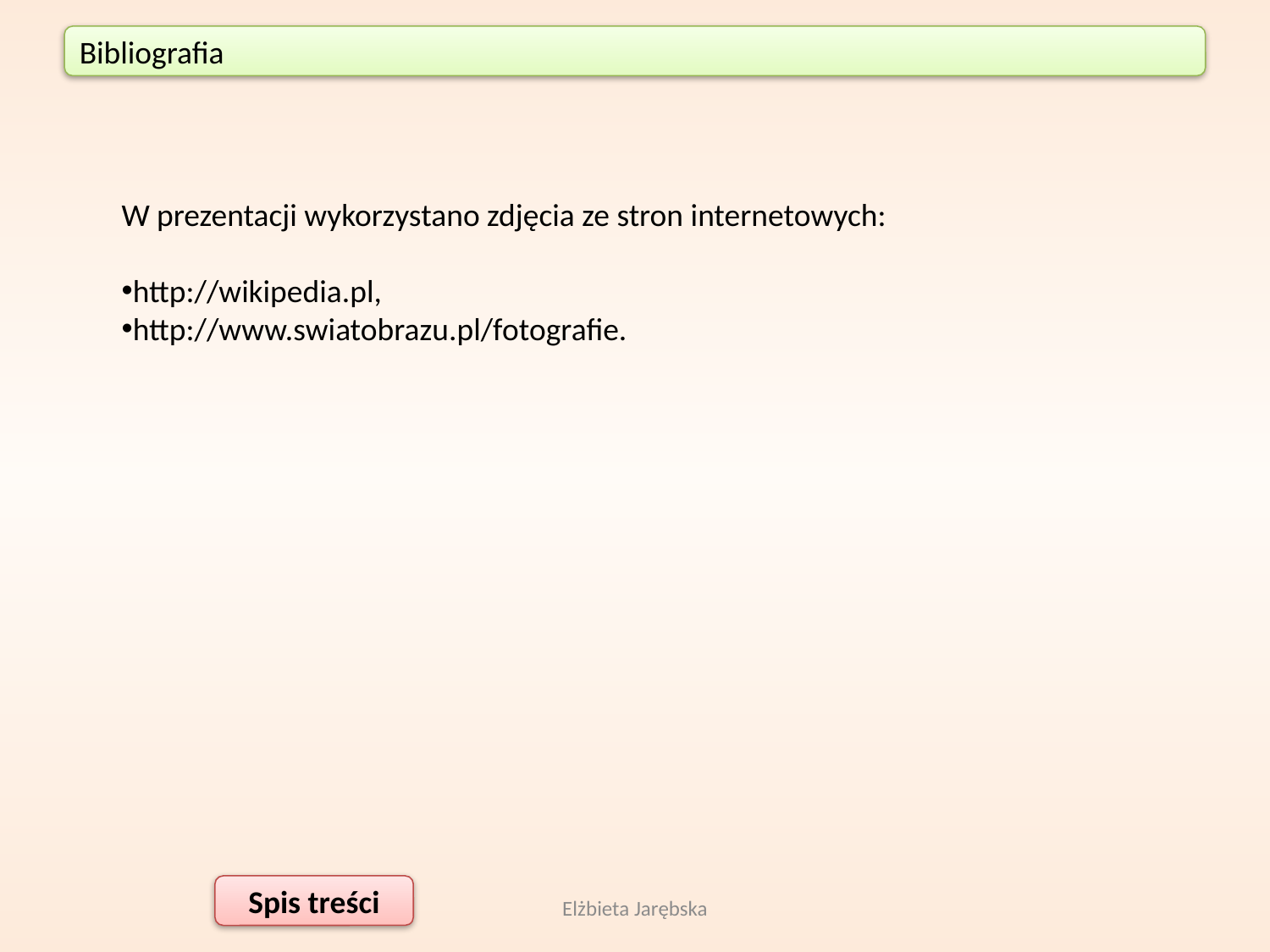

Bibliografia
W prezentacji wykorzystano zdjęcia ze stron internetowych:

http://wikipedia.pl,
http://www.swiatobrazu.pl/fotografie.

Spis treści
Elżbieta Jarębska